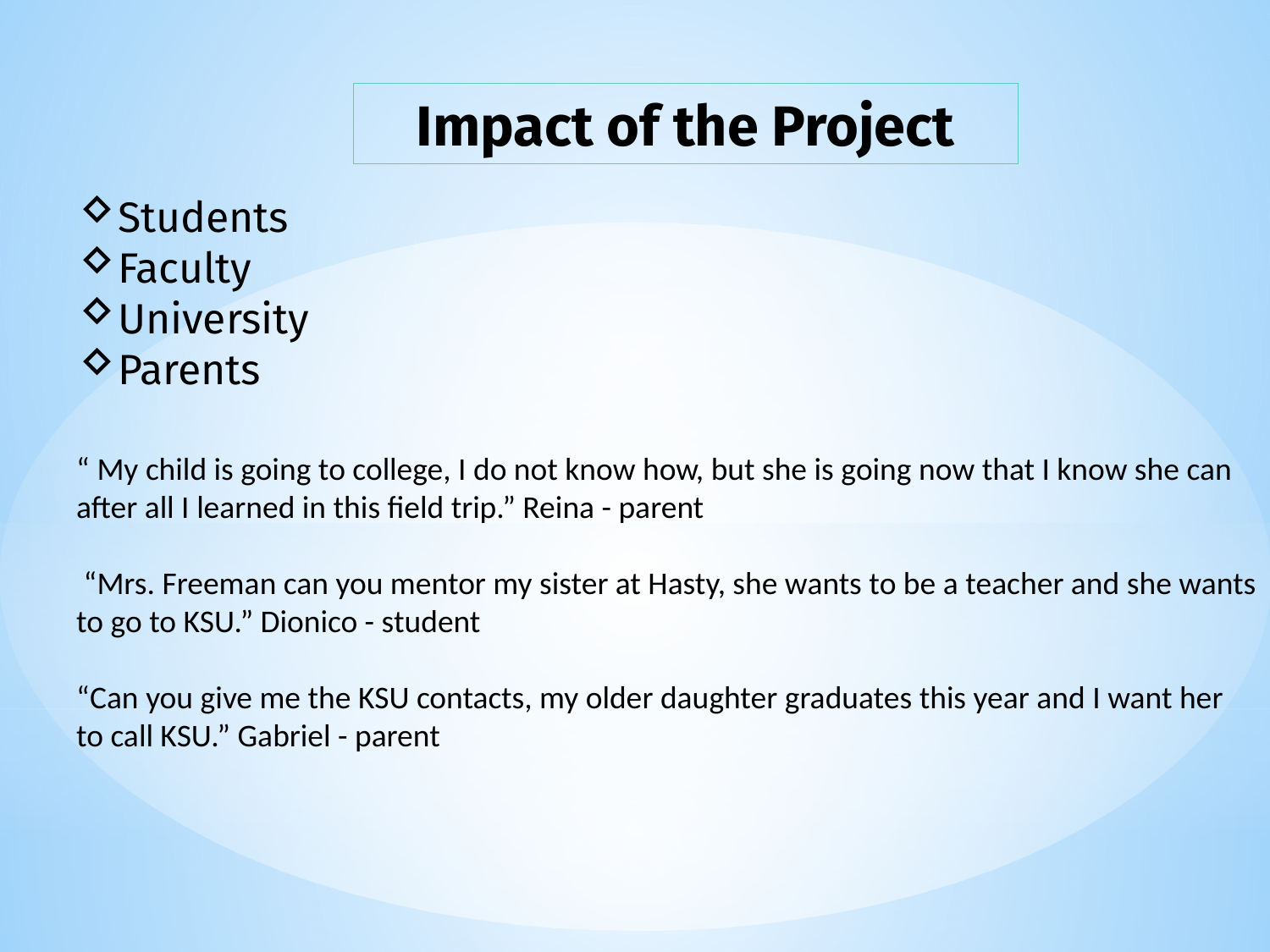

Impact of the Project

Students
Faculty
University
Parents
“ My child is going to college, I do not know how, but she is going now that I know she can after all I learned in this field trip.” Reina - parent

 “Mrs. Freeman can you mentor my sister at Hasty, she wants to be a teacher and she wants to go to KSU.” Dionico - student

“Can you give me the KSU contacts, my older daughter graduates this year and I want her to call KSU.” Gabriel - parent